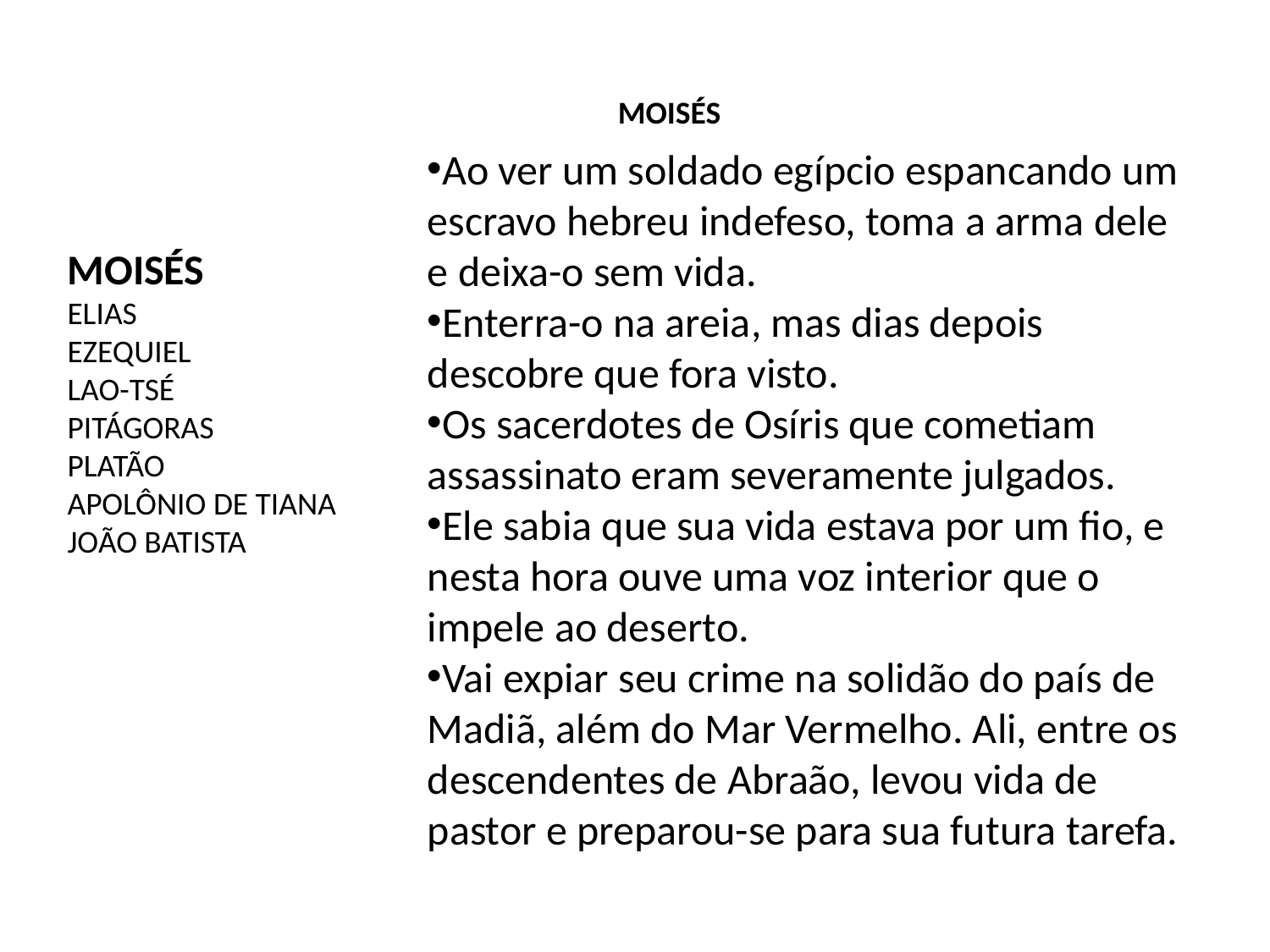

MOISÉS
Ao ver um soldado egípcio espancando um escravo hebreu indefeso, toma a arma dele e deixa-o sem vida.
Enterra-o na areia, mas dias depois descobre que fora visto.
Os sacerdotes de Osíris que cometiam assassinato eram severamente julgados.
Ele sabia que sua vida estava por um fio, e nesta hora ouve uma voz interior que o impele ao deserto.
Vai expiar seu crime na solidão do país de Madiã, além do Mar Vermelho. Ali, entre os descendentes de Abraão, levou vida de pastor e preparou-se para sua futura tarefa.
MOISÉS
ELIAS
EZEQUIEL
LAO-TSÉ
PITÁGORAS
PLATÃO
APOLÔNIO DE TIANA
JOÃO BATISTA